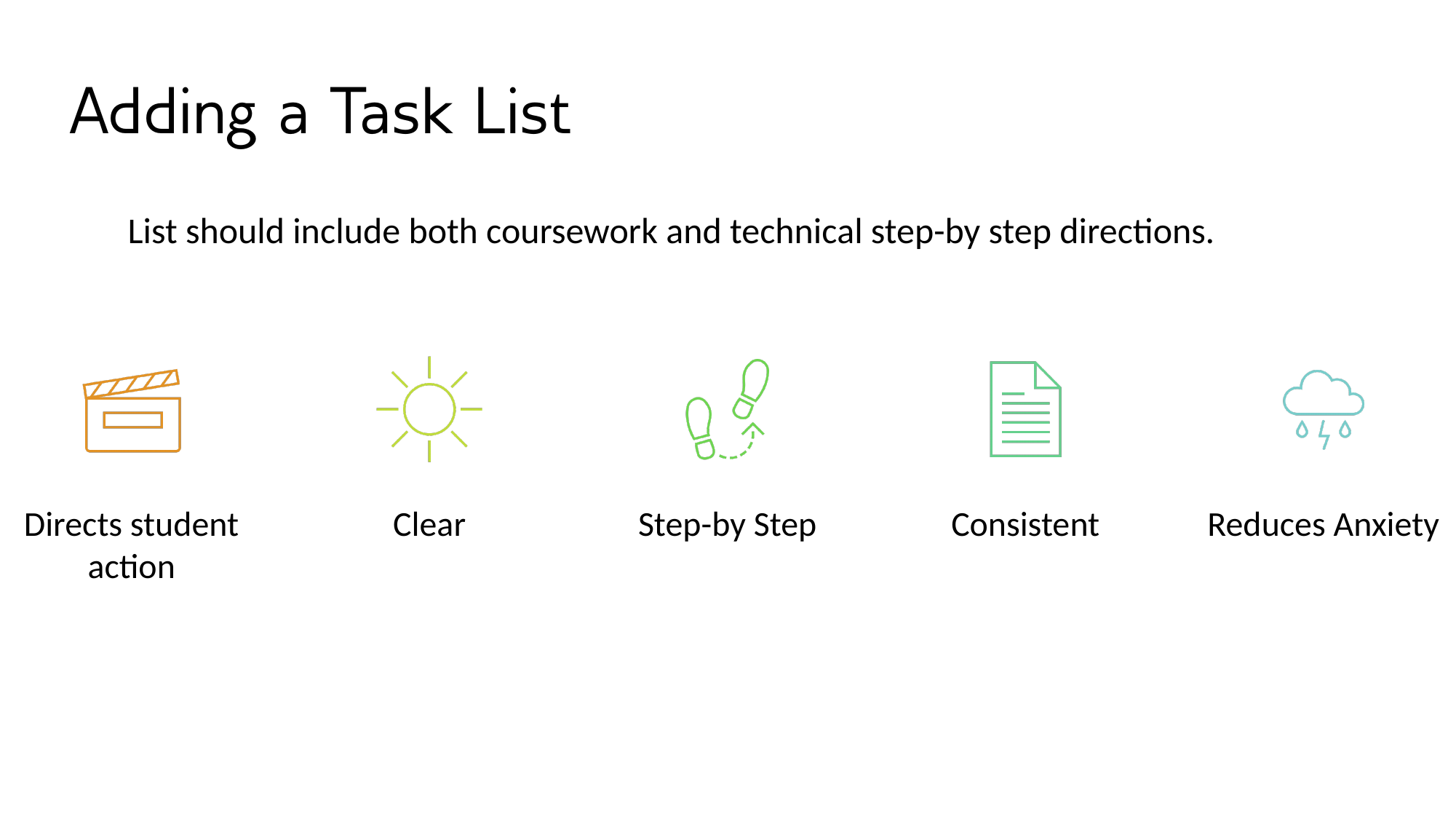

# Adding a Task List
Directs student action
Clear
Step-by Step
Consistent
Reduces Anxiety
List should include both coursework and technical step-by step directions.